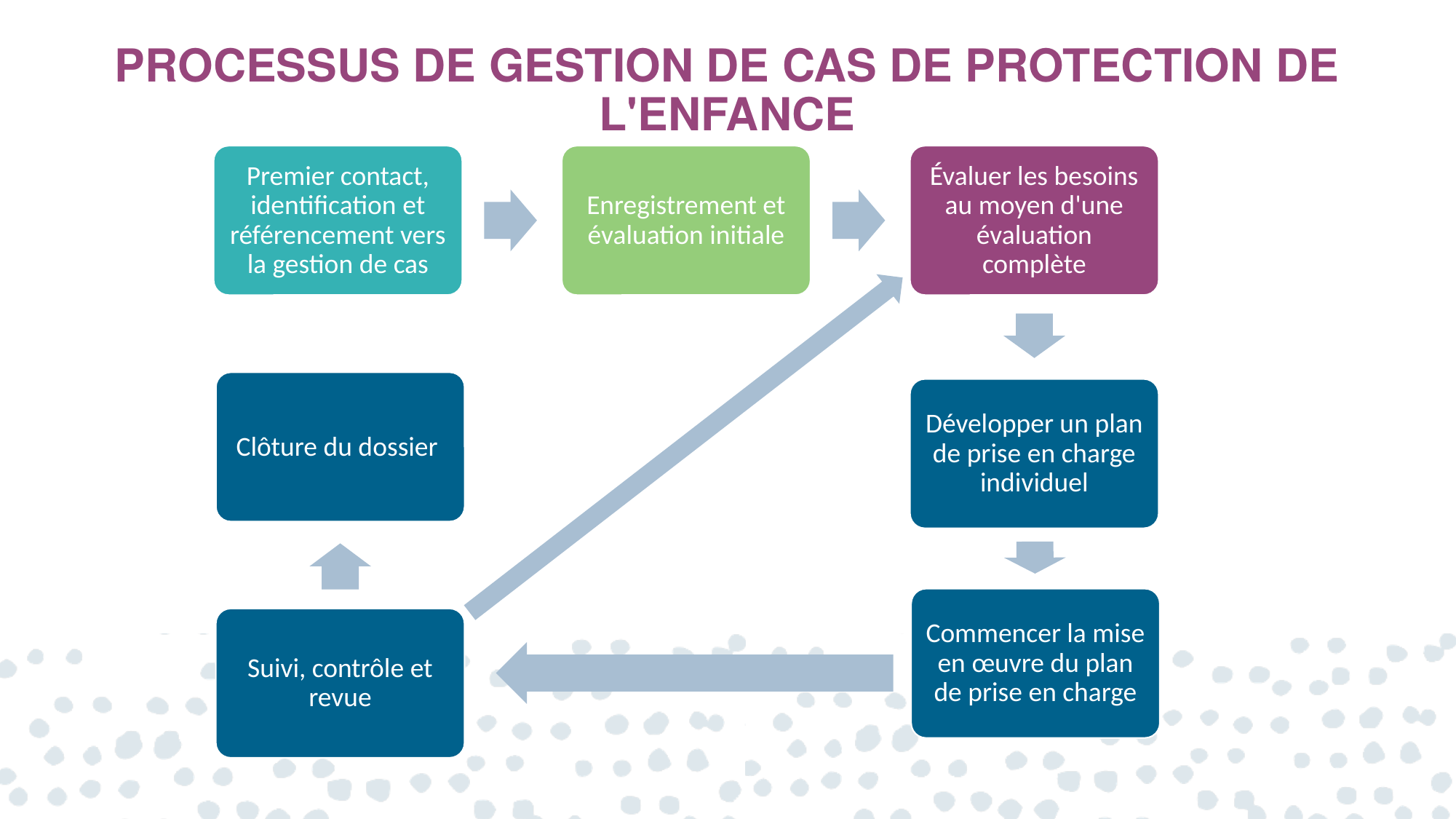

PROCESSUS DE GESTION DE CAS DE PROTECTION DE L'ENFANCE

Premier contact, identification et référencement vers la gestion de cas
Enregistrement et évaluation initiale
Évaluer les besoins au moyen d'une évaluation complète

Clôture du dossier

Développer un plan de prise en charge individuel

Commencer la mise en œuvre du plan de prise en charge

Suivi, contrôle et revue